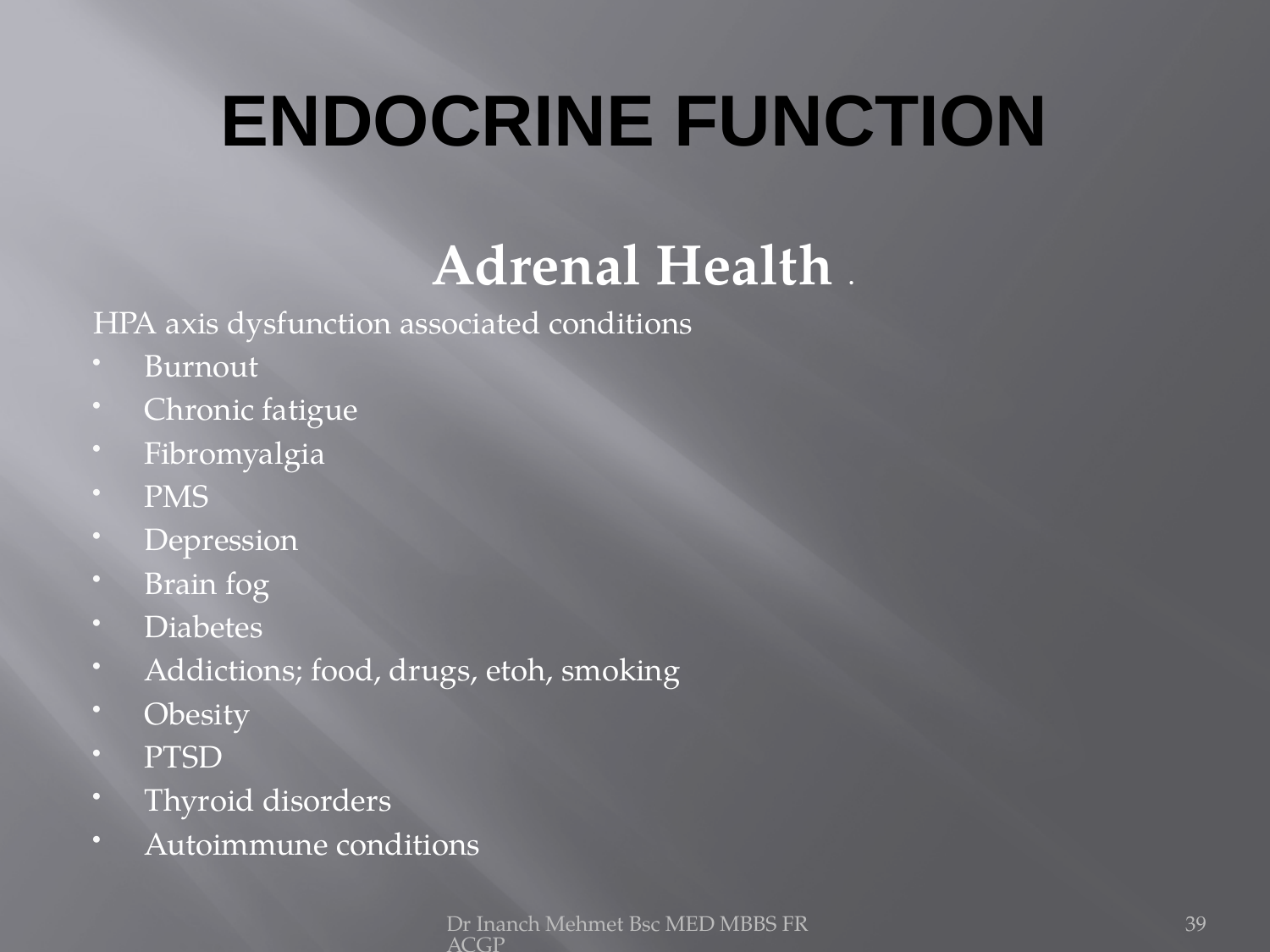

# ENDOCRINE FUNCTION
Adrenal Health .
HPA axis dysfunction associated conditions
Burnout
Chronic fatigue
Fibromyalgia
PMS
Depression
Brain fog
Diabetes
Addictions; food, drugs, etoh, smoking
Obesity
PTSD
Thyroid disorders
Autoimmune conditions
Dr Inanch Mehmet Bsc MED MBBS FRACGP
39